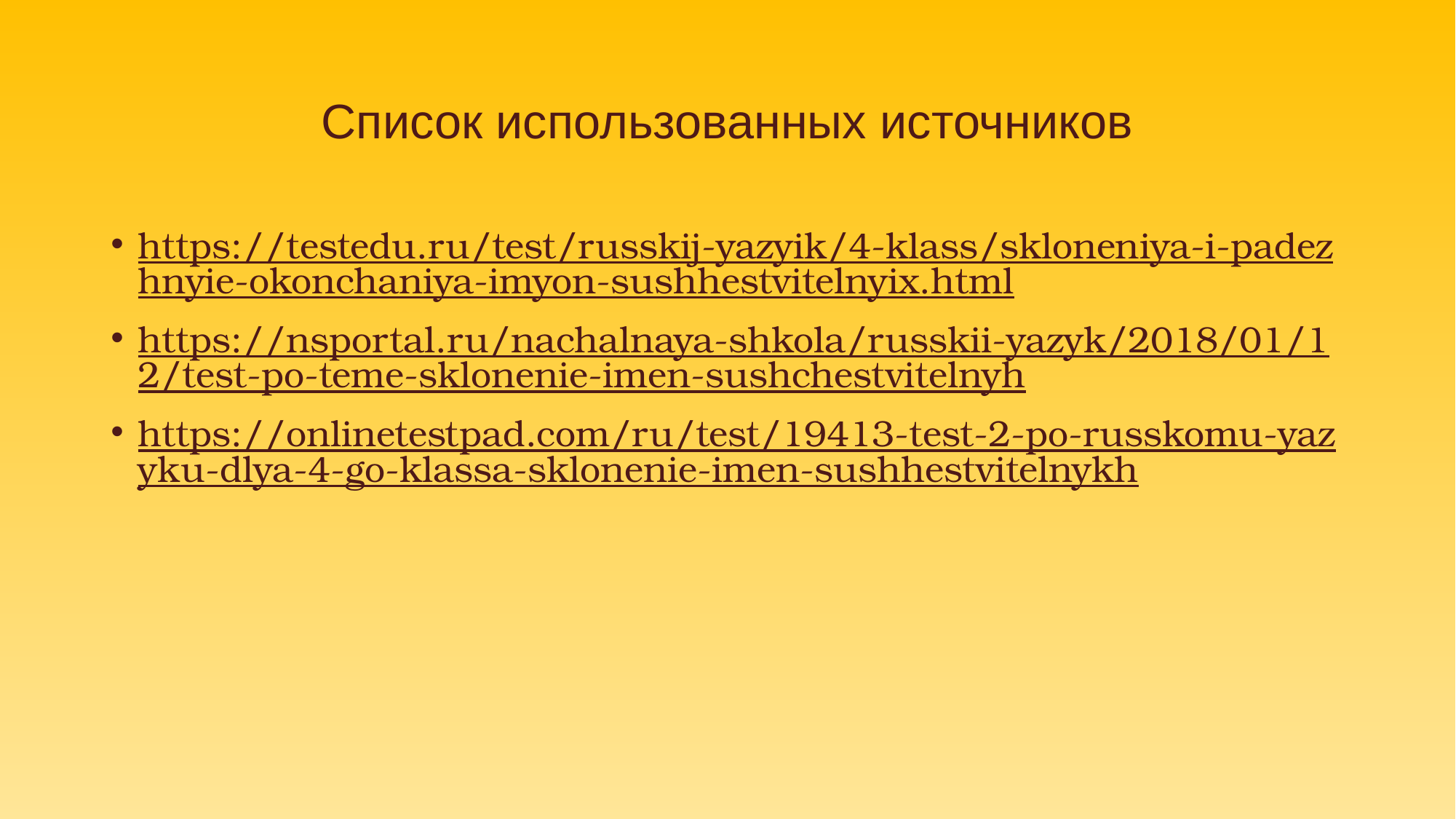

# Список использованных источников
https://testedu.ru/test/russkij-yazyik/4-klass/skloneniya-i-padezhnyie-okonchaniya-imyon-sushhestvitelnyix.html
https://nsportal.ru/nachalnaya-shkola/russkii-yazyk/2018/01/12/test-po-teme-sklonenie-imen-sushchestvitelnyh
https://onlinetestpad.com/ru/test/19413-test-2-po-russkomu-yazyku-dlya-4-go-klassa-sklonenie-imen-sushhestvitelnykh